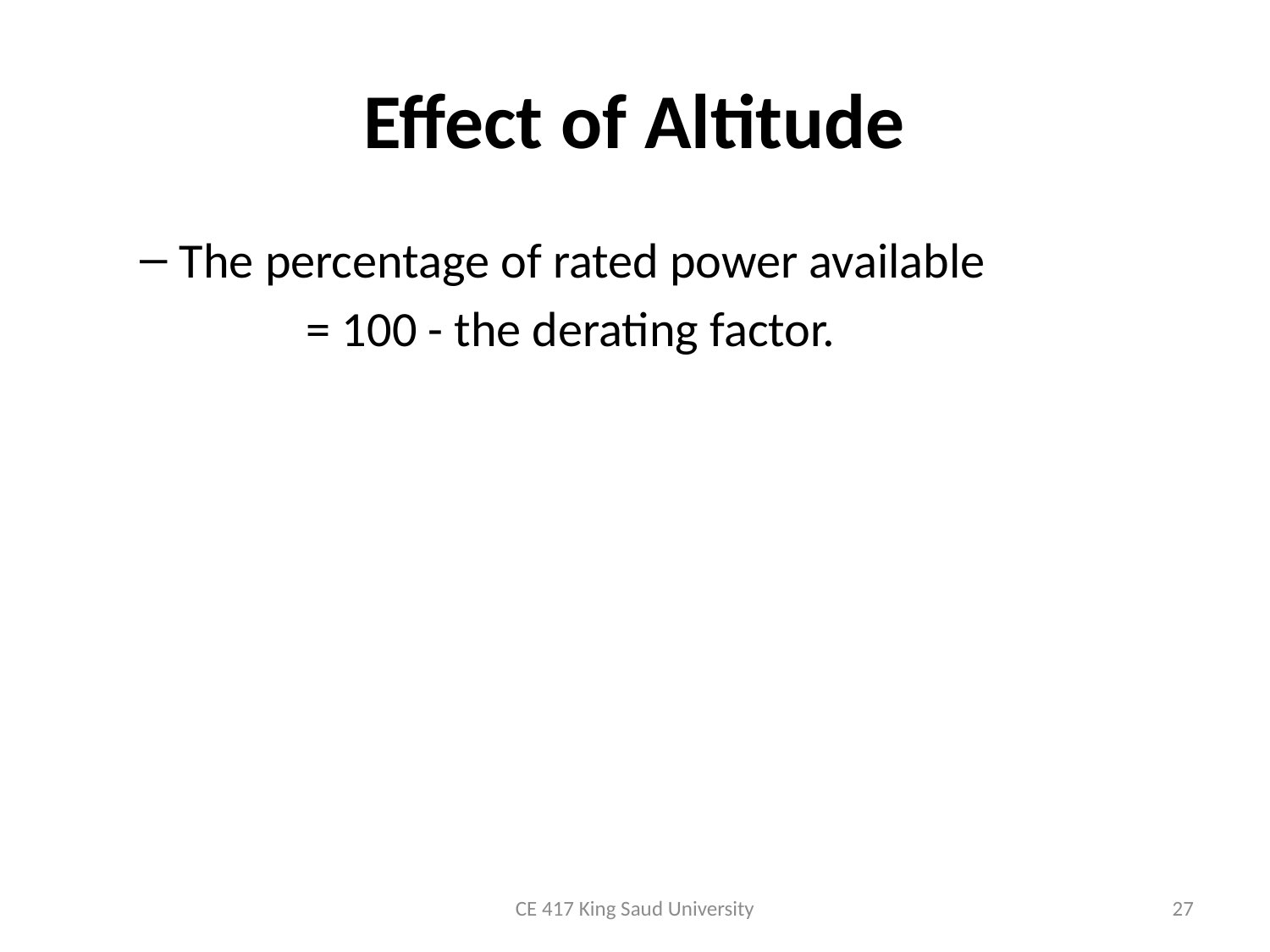

# Effect of Altitude
The percentage of rated power available
		= 100 - the derating factor.
CE 417 King Saud University
27